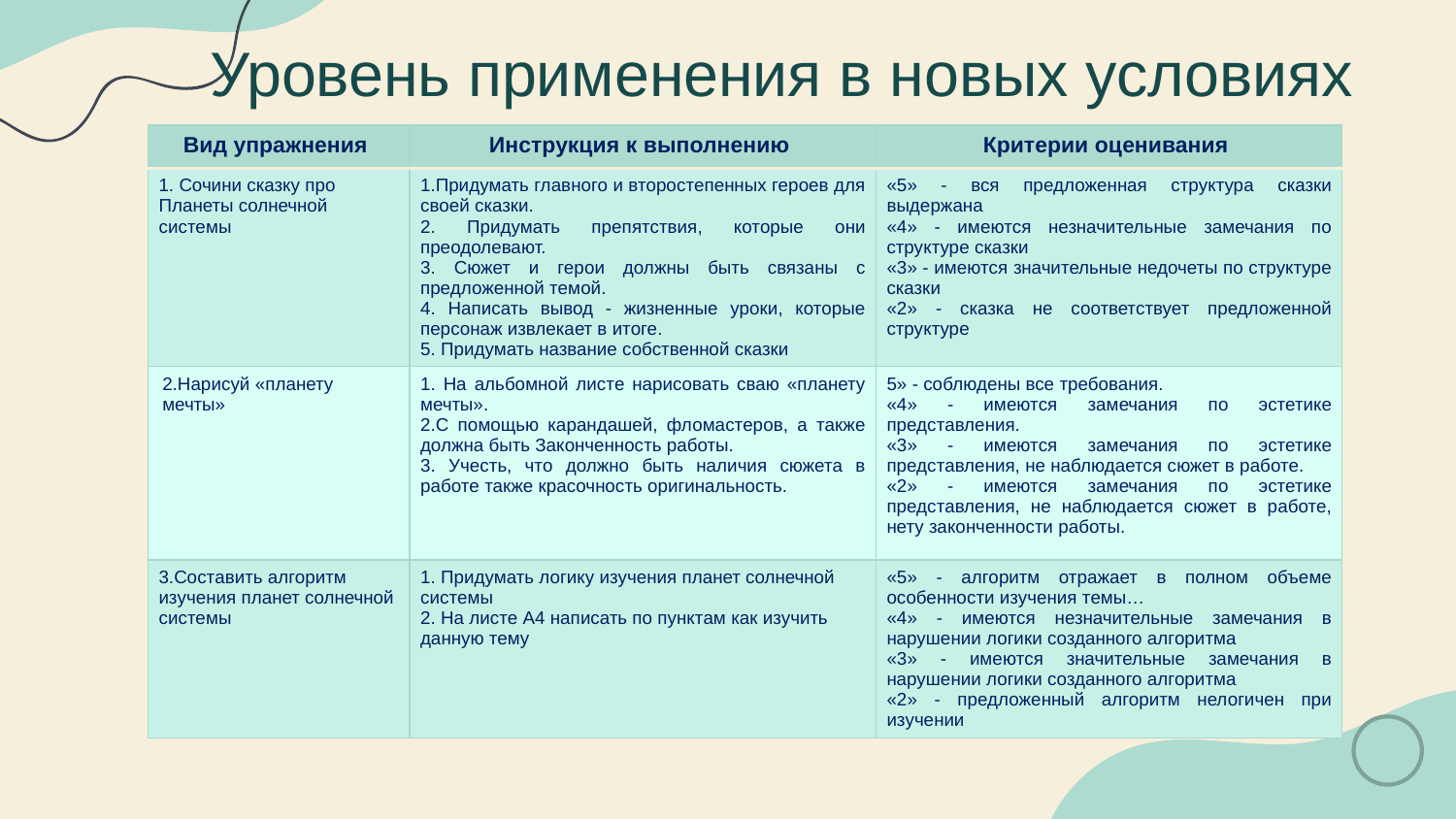

# Уровень применения в новых условиях
| Вид упражнения | Инструкция к выполнению | Критерии оценивания |
| --- | --- | --- |
| 1. Сочини сказку про Планеты солнечной системы | 1.Придумать главного и второстепенных героев для своей сказки. 2. Придумать препятствия, которые они преодолевают. 3. Сюжет и герои должны быть связаны с предложенной темой. 4. Написать вывод - жизненные уроки, которые персонаж извлекает в итоге. 5. Придумать название собственной сказки | «5» - вся предложенная структура сказки выдержана «4» - имеются незначительные замечания по структуре сказки «3» - имеются значительные недочеты по структуре сказки «2» - сказка не соответствует предложенной структуре |
| 2.Нарисуй «планету мечты» | 1. На альбомной листе нарисовать сваю «планету мечты». 2.С помощью карандашей, фломастеров, а также должна быть Законченность работы. 3. Учесть, что должно быть наличия сюжета в работе также красочность оригинальность. | 5» - соблюдены все требования. «4» - имеются замечания по эстетике представления. «3» - имеются замечания по эстетике представления, не наблюдается сюжет в работе. «2» - имеются замечания по эстетике представления, не наблюдается сюжет в работе, нету законченности работы. |
| 3.Составить алгоритм изучения планет солнечной системы | 1. Придумать логику изучения планет солнечной системы 2. На листе А4 написать по пунктам как изучить данную тему | «5» - алгоритм отражает в полном объеме особенности изучения темы… «4» - имеются незначительные замечания в нарушении логики созданного алгоритма «3» - имеются значительные замечания в нарушении логики созданного алгоритма «2» - предложенный алгоритм нелогичен при изучении |